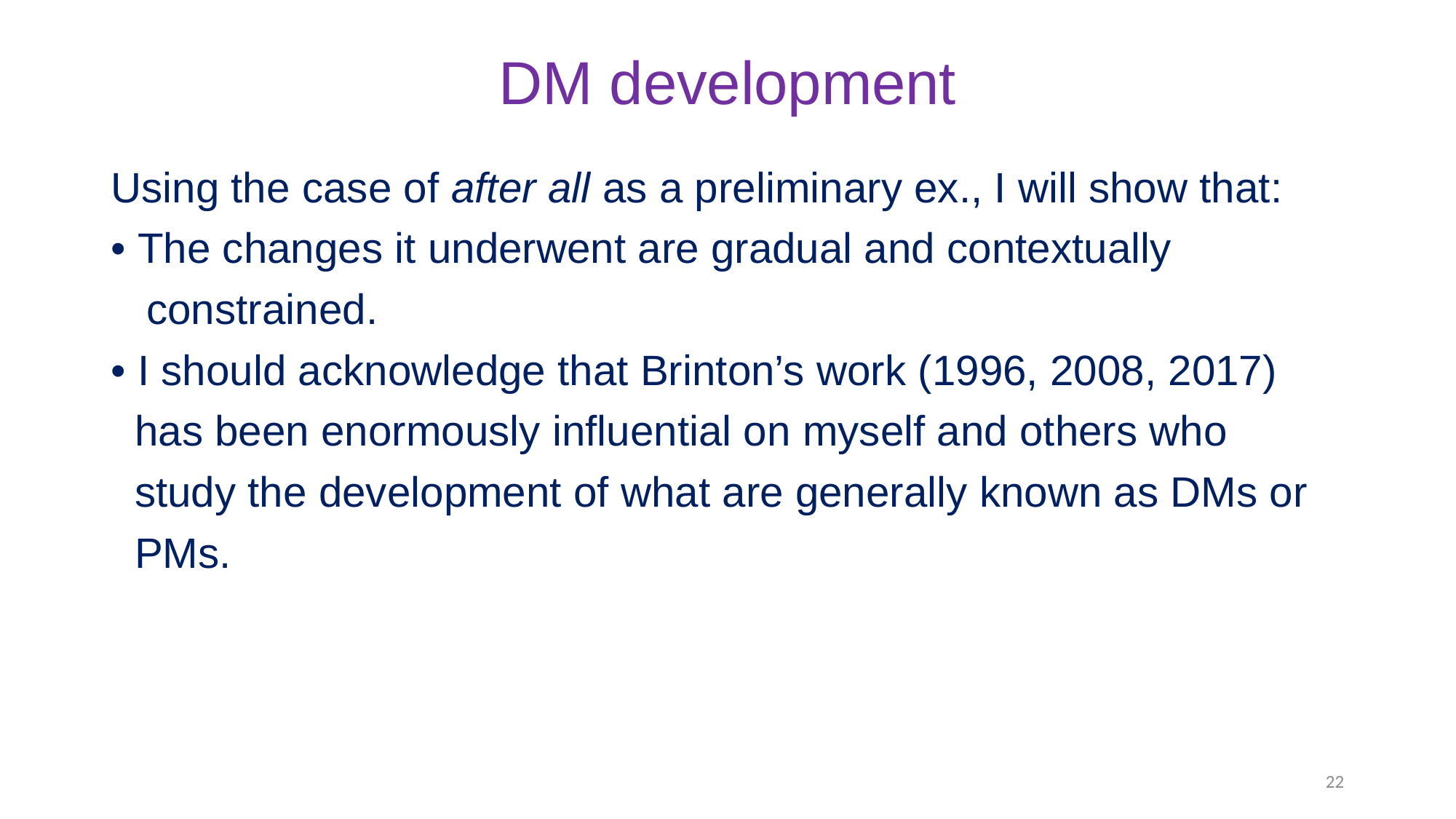

# DM development
Using the case of after all as a preliminary ex., I will show that:
• The changes it underwent are gradual and contextually
   constrained.
• I should acknowledge that Brinton’s work (1996, 2008, 2017)
  has been enormously influential on myself and others who
  study the development of what are generally known as DMs or
  PMs.

22